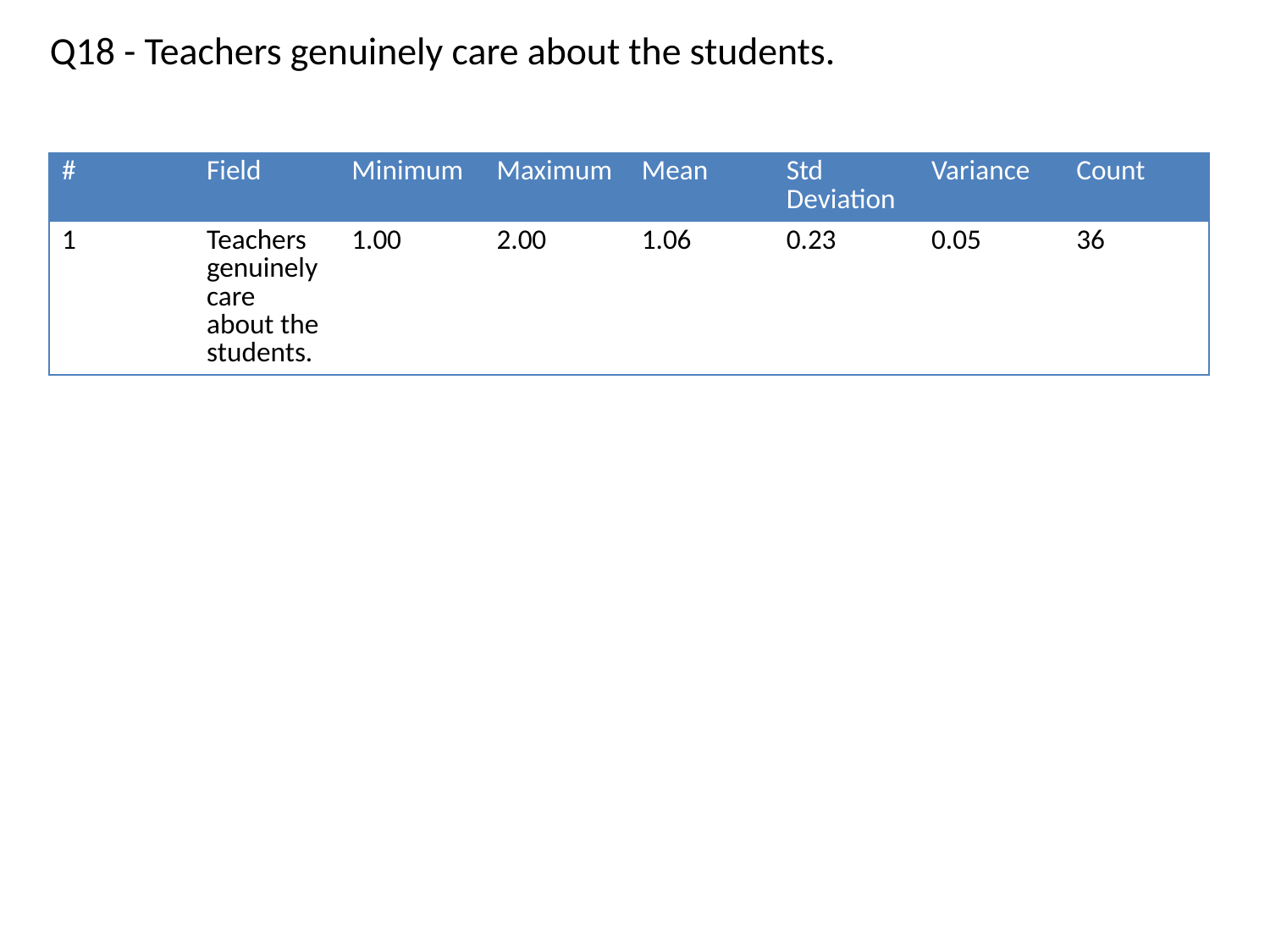

Q18 - Teachers genuinely care about the students.
| # | Field | Minimum | Maximum | Mean | Std Deviation | Variance | Count |
| --- | --- | --- | --- | --- | --- | --- | --- |
| 1 | Teachers genuinely care about the students. | 1.00 | 2.00 | 1.06 | 0.23 | 0.05 | 36 |